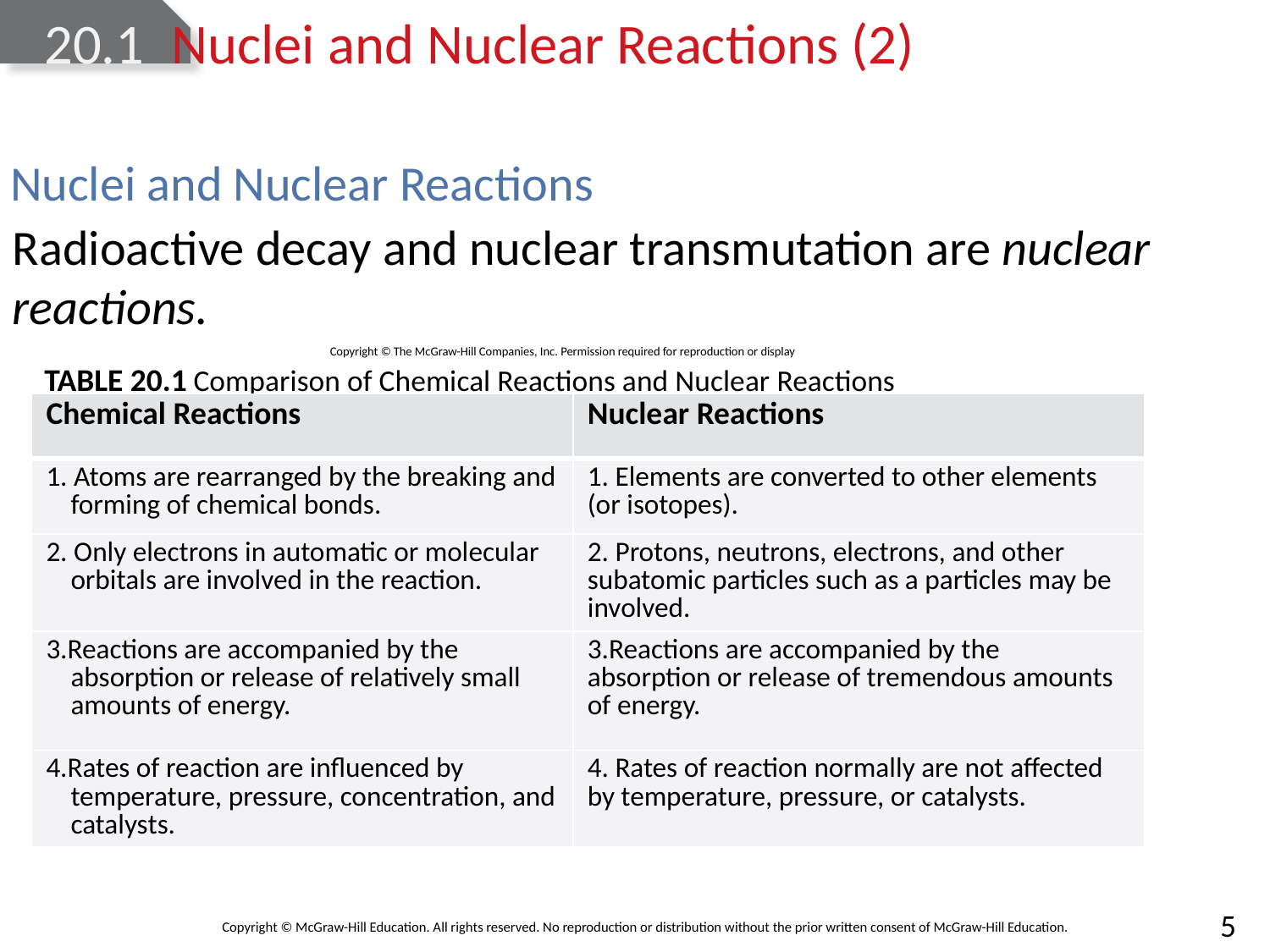

# 20.1	Nuclei and Nuclear Reactions (2)
Nuclei and Nuclear Reactions
Radioactive decay and nuclear transmutation are nuclear reactions.
Copyright © The McGraw-Hill Companies, Inc. Permission required for reproduction or display
TABLE 20.1 Comparison of Chemical Reactions and Nuclear Reactions
| Chemical Reactions | Nuclear Reactions |
| --- | --- |
| 1. Atoms are rearranged by the breaking and forming of chemical bonds. | 1. Elements are converted to other elements (or isotopes). |
| 2. Only electrons in automatic or molecular orbitals are involved in the reaction. | 2. Protons, neutrons, electrons, and other subatomic particles such as a particles may be involved. |
| 3.Reactions are accompanied by the absorption or release of relatively small amounts of energy. | 3.Reactions are accompanied by the absorption or release of tremendous amounts of energy. |
| 4.Rates of reaction are influenced by temperature, pressure, concentration, and catalysts. | 4. Rates of reaction normally are not affected by temperature, pressure, or catalysts. |